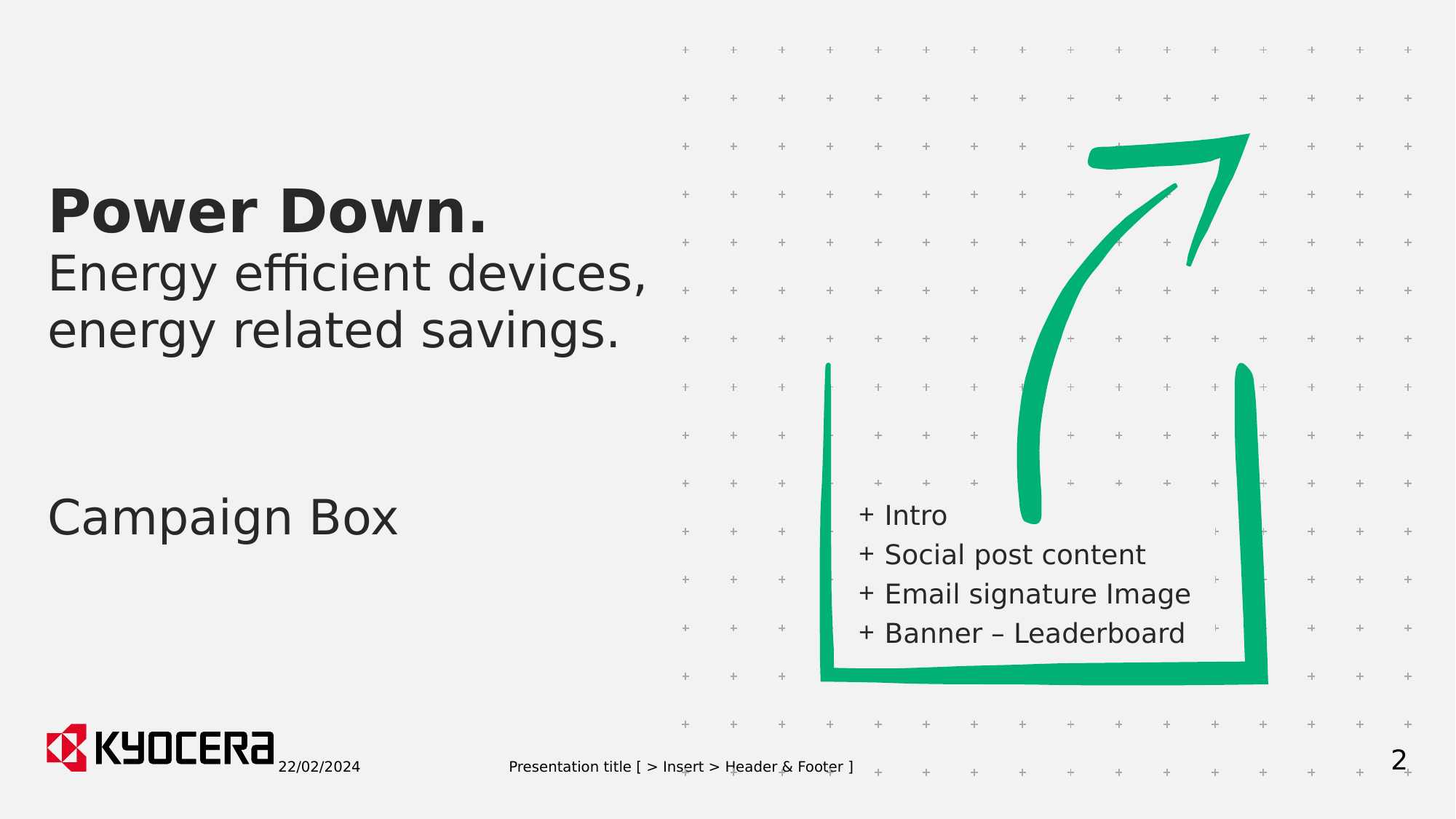

# Power Down. Energy efficient devices, energy related savings.
Campaign Box
Intro
Social post content
Email signature Image
Banner – Leaderboard

2
22/02/2024
Presentation title [ > Insert > Header & Footer ]